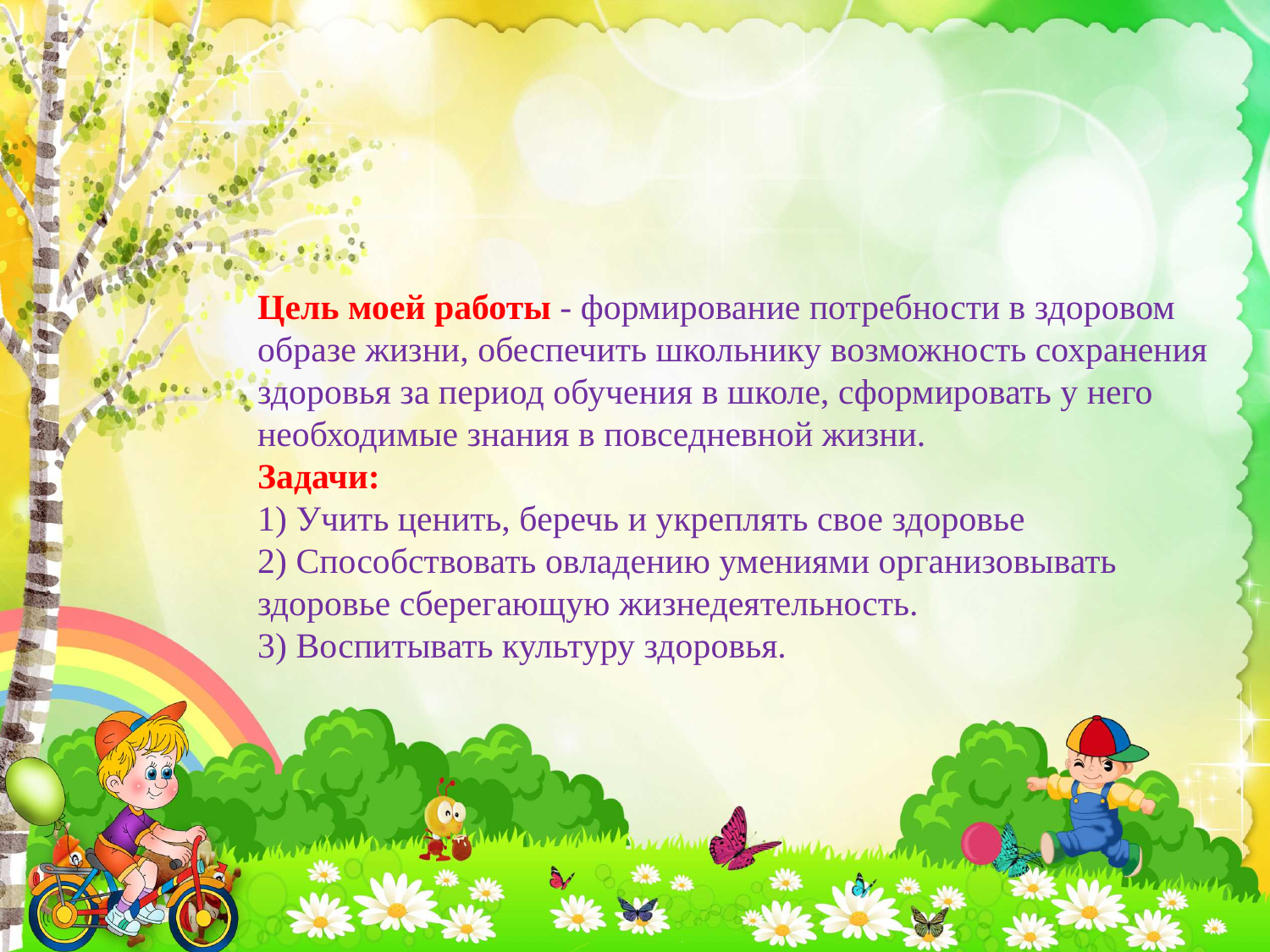

Цель моей работы - формирование потребности в здоровом образе жизни, обеспечить школьнику возможность сохранения здоровья за период обучения в школе, сформировать у него необходимые знания в повседневной жизни.
Задачи:
1) Учить ценить, беречь и укреплять свое здоровье
2) Способствовать овладению умениями организовывать здоровье сберегающую жизнедеятельность.
3) Воспитывать культуру здоровья.